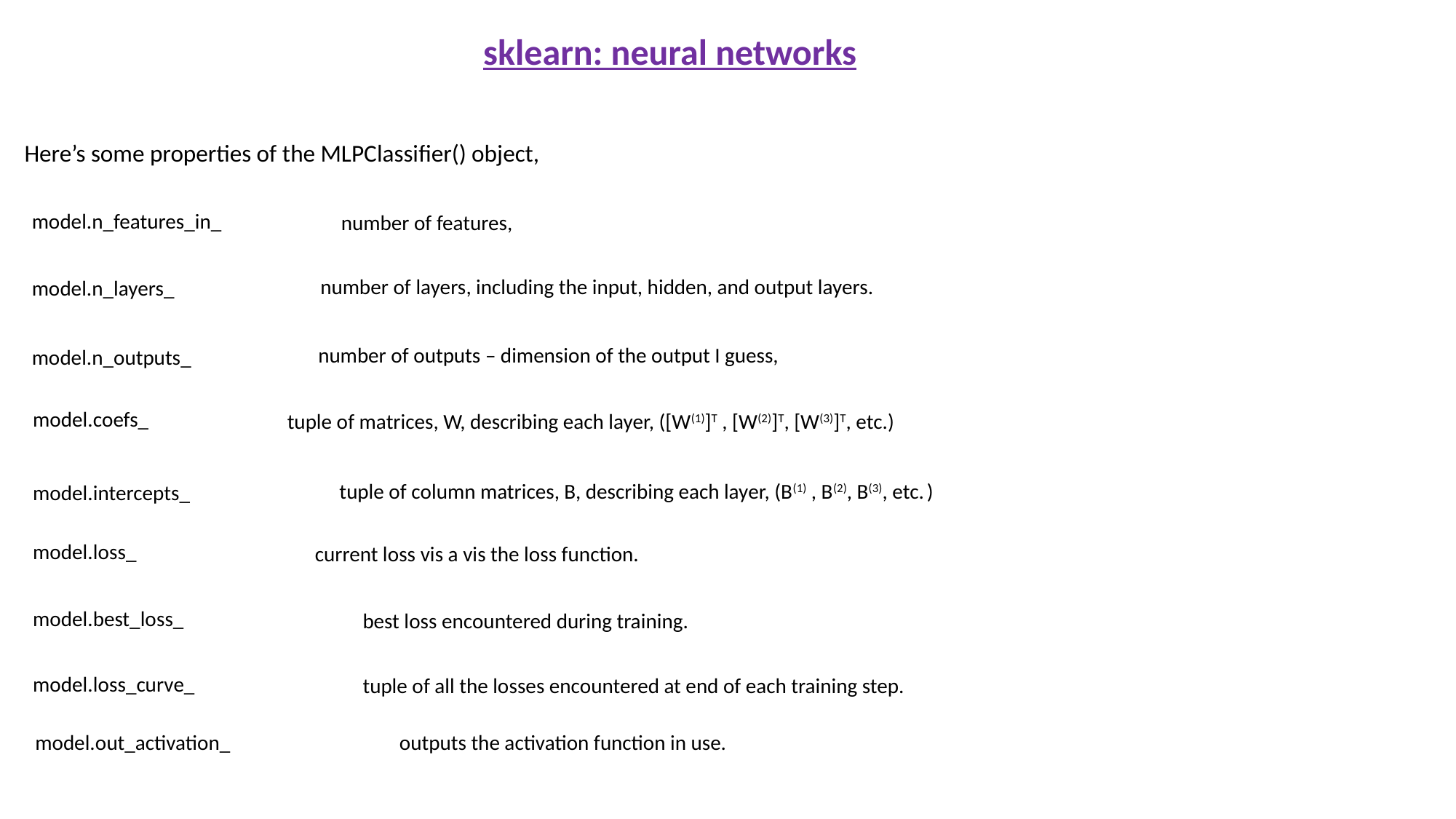

sklearn: neural networks
Here’s some properties of the MLPClassifier() object,
model.n_features_in_
number of features,
number of layers, including the input, hidden, and output layers.
model.n_layers_
number of outputs – dimension of the output I guess,
model.n_outputs_
model.coefs_
tuple of matrices, W, describing each layer, ([W(1)]T , [W(2)]T, [W(3)]T, etc.)
tuple of column matrices, B, describing each layer, (B(1) , B(2), B(3), etc. )
model.intercepts_
model.loss_
current loss vis a vis the loss function.
model.best_loss_
best loss encountered during training.
model.loss_curve_
tuple of all the losses encountered at end of each training step.
outputs the activation function in use.
model.out_activation_